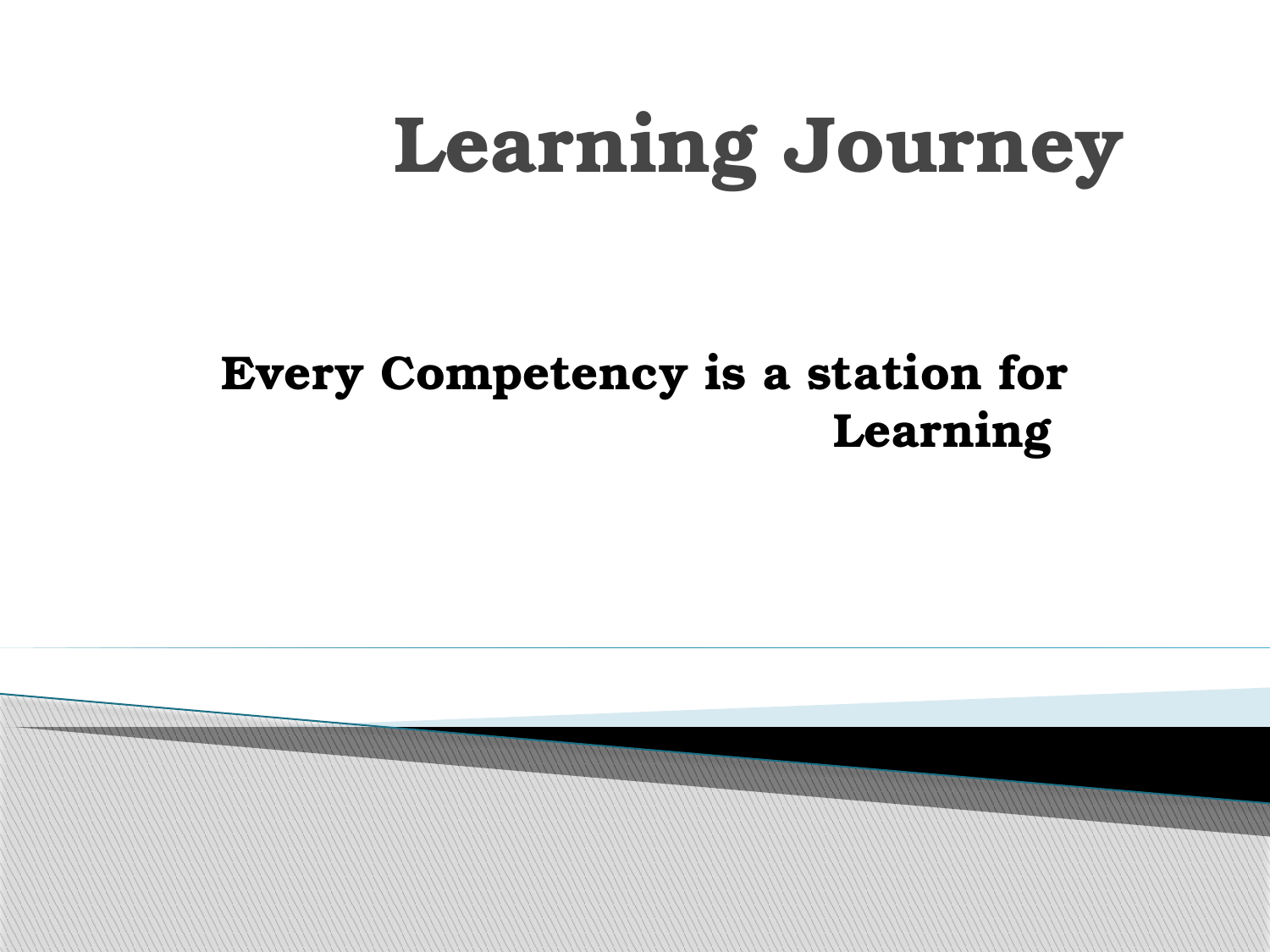

# Learning Journey
Every Competency is a station for Learning